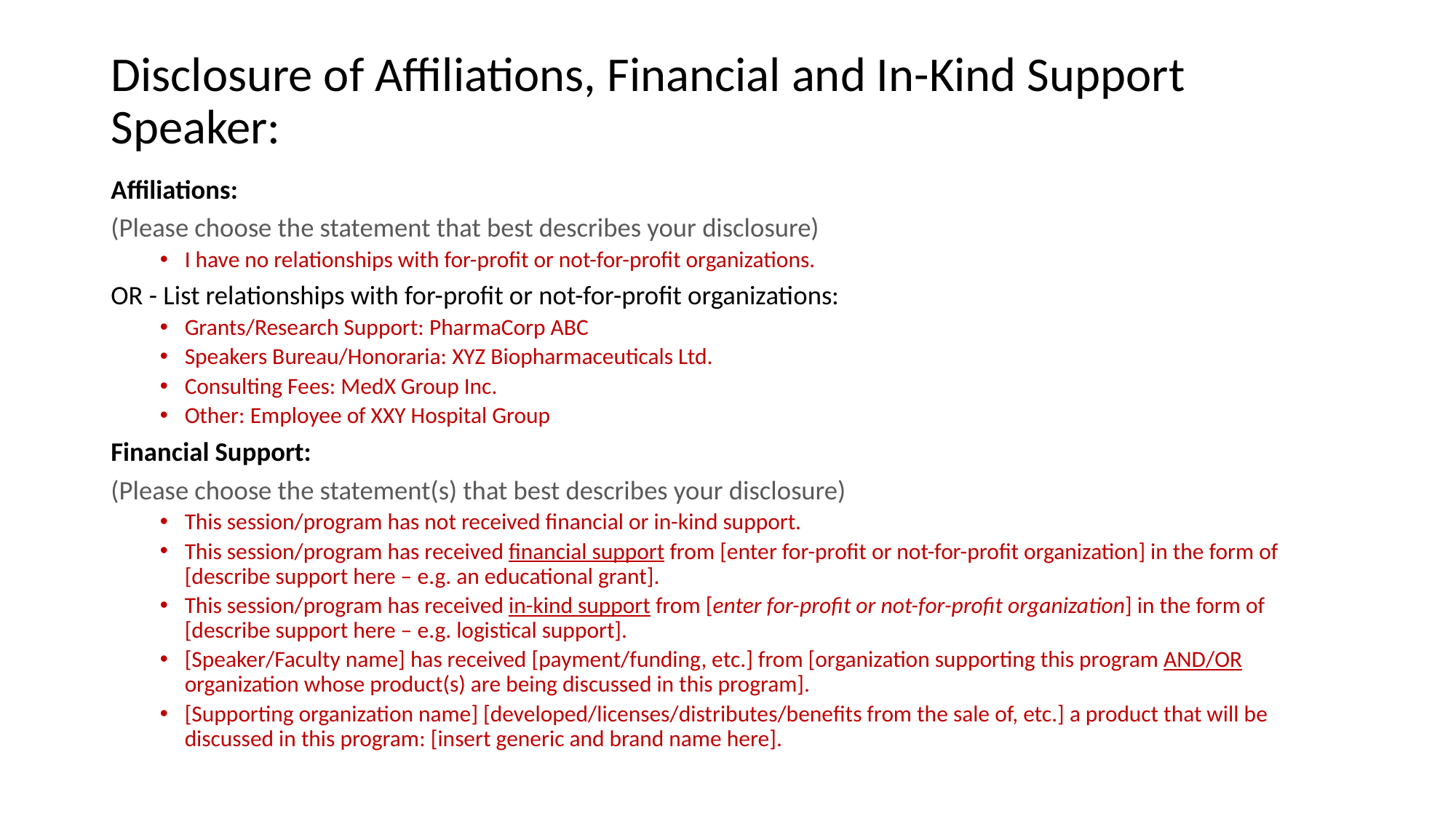

# Disclosure of Affiliations, Financial and In-Kind Support Speaker:
Affiliations:
(Please choose the statement that best describes your disclosure)
I have no relationships with for-profit or not-for-profit organizations.
OR - List relationships with for-profit or not-for-profit organizations:
Grants/Research Support: PharmaCorp ABC
Speakers Bureau/Honoraria: XYZ Biopharmaceuticals Ltd.
Consulting Fees: MedX Group Inc.
Other: Employee of XXY Hospital Group
Financial Support:
(Please choose the statement(s) that best describes your disclosure)
This session/program has not received financial or in-kind support.
This session/program has received financial support from [enter for-profit or not-for-profit organization] in the form of [describe support here – e.g. an educational grant].
This session/program has received in-kind support from [enter for-profit or not-for-profit organization] in the form of [describe support here – e.g. logistical support].
[Speaker/Faculty name] has received [payment/funding, etc.] from [organization supporting this program AND/OR organization whose product(s) are being discussed in this program].
[Supporting organization name] [developed/licenses/distributes/benefits from the sale of, etc.] a product that will be discussed in this program: [insert generic and brand name here].